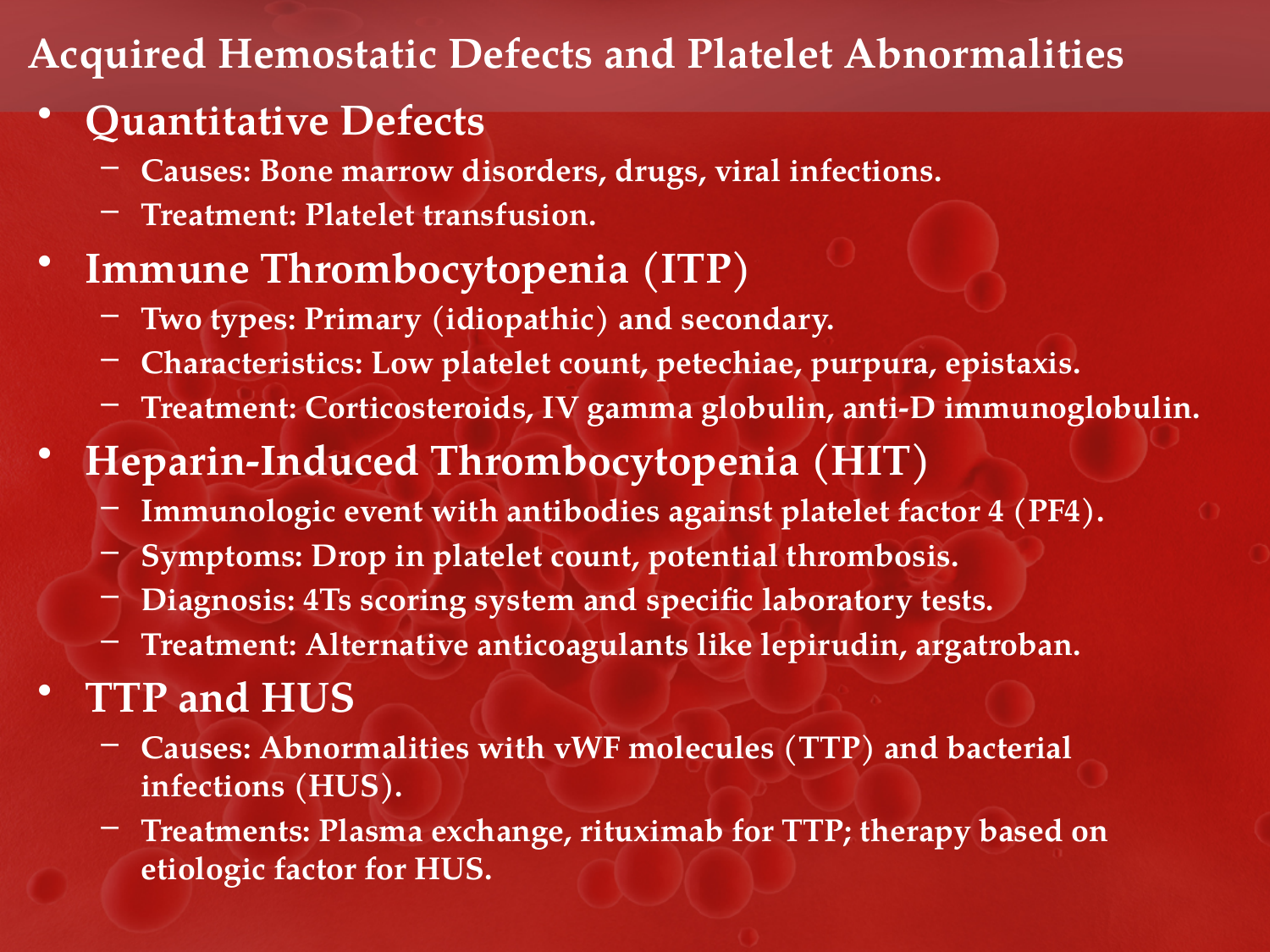

# Acquired Hemostatic Defects and Platelet Abnormalities
Quantitative Defects
Causes: Bone marrow disorders, drugs, viral infections.
Treatment: Platelet transfusion.
Immune Thrombocytopenia (ITP)
Two types: Primary (idiopathic) and secondary.
Characteristics: Low platelet count, petechiae, purpura, epistaxis.
Treatment: Corticosteroids, IV gamma globulin, anti-D immunoglobulin.
Heparin-Induced Thrombocytopenia (HIT)
Immunologic event with antibodies against platelet factor 4 (PF4).
Symptoms: Drop in platelet count, potential thrombosis.
Diagnosis: 4Ts scoring system and specific laboratory tests.
Treatment: Alternative anticoagulants like lepirudin, argatroban.
TTP and HUS
Causes: Abnormalities with vWF molecules (TTP) and bacterial infections (HUS).
Treatments: Plasma exchange, rituximab for TTP; therapy based on etiologic factor for HUS.